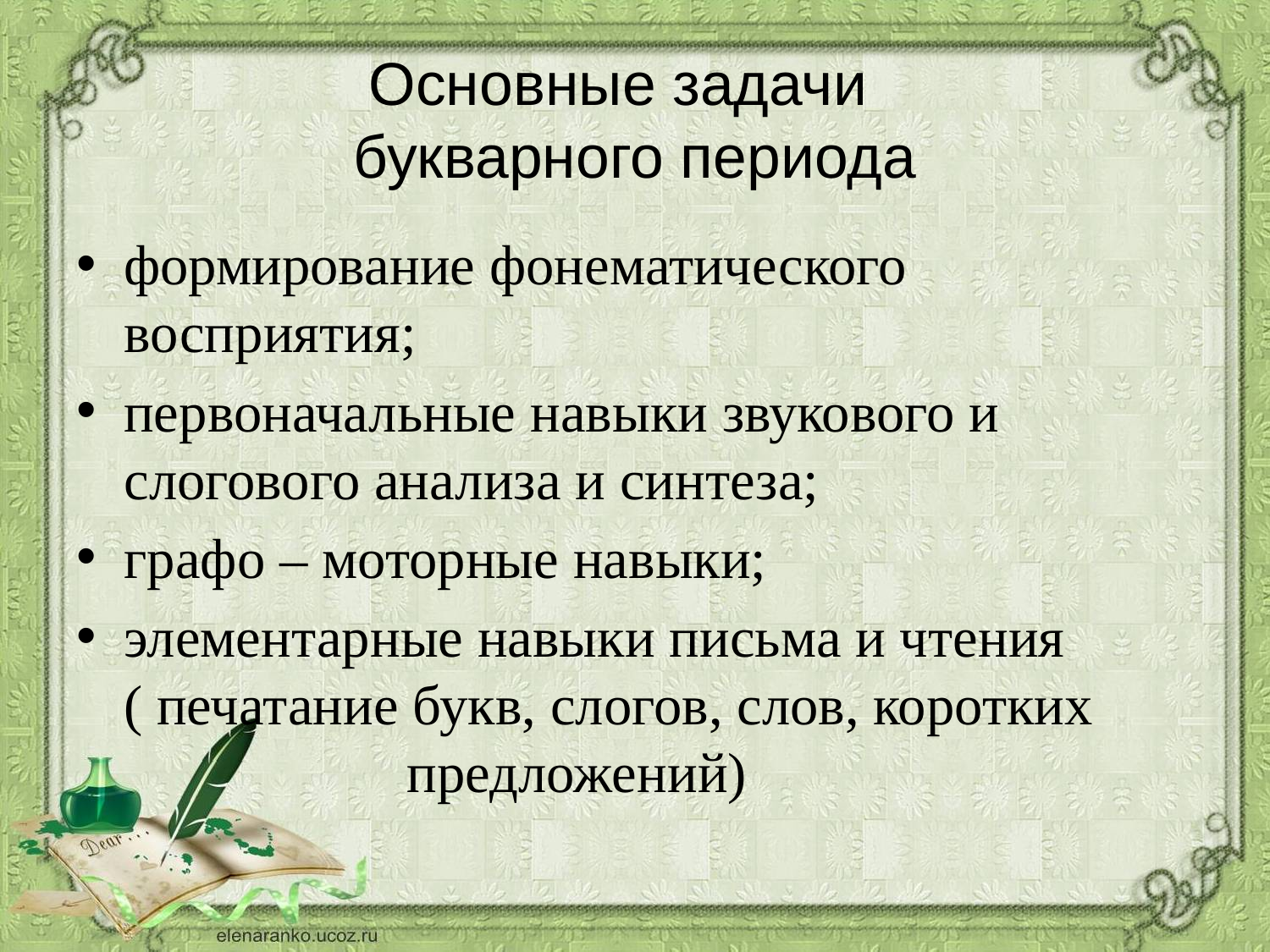

# Основные задачи букварного периода
формирование фонематического восприятия;
первоначальные навыки звукового и слогового анализа и синтеза;
графо – моторные навыки;
элементарные навыки письма и чтения        ( печатание букв, слогов, слов, коротких                            предложений)